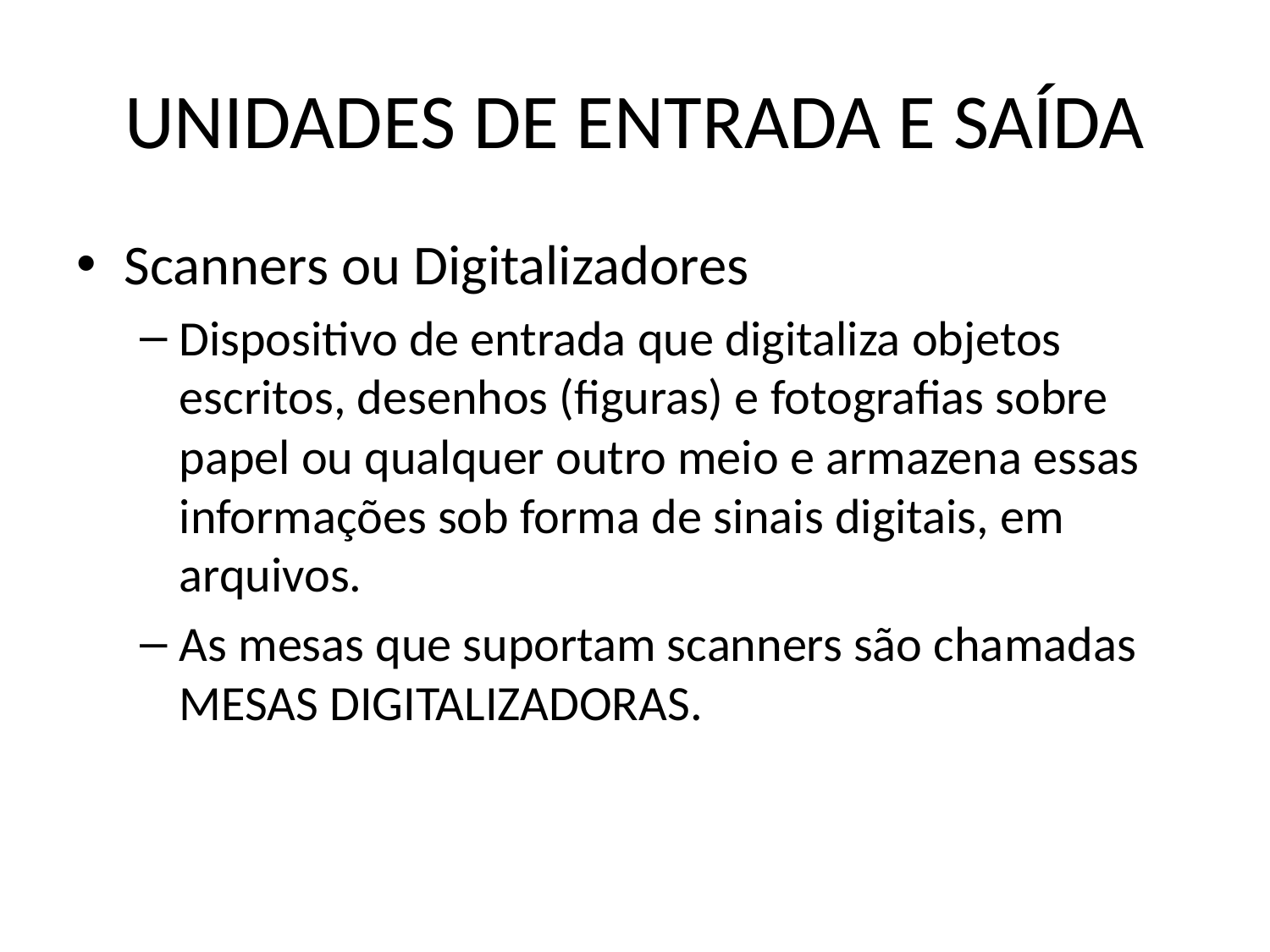

# UNIDADES DE ENTRADA E SAÍDA
Scanners ou Digitalizadores
Dispositivo de entrada que digitaliza objetos escritos, desenhos (figuras) e fotografias sobre papel ou qualquer outro meio e armazena essas informações sob forma de sinais digitais, em arquivos.
As mesas que suportam scanners são chamadas  MESAS DIGITALIZADORAS.